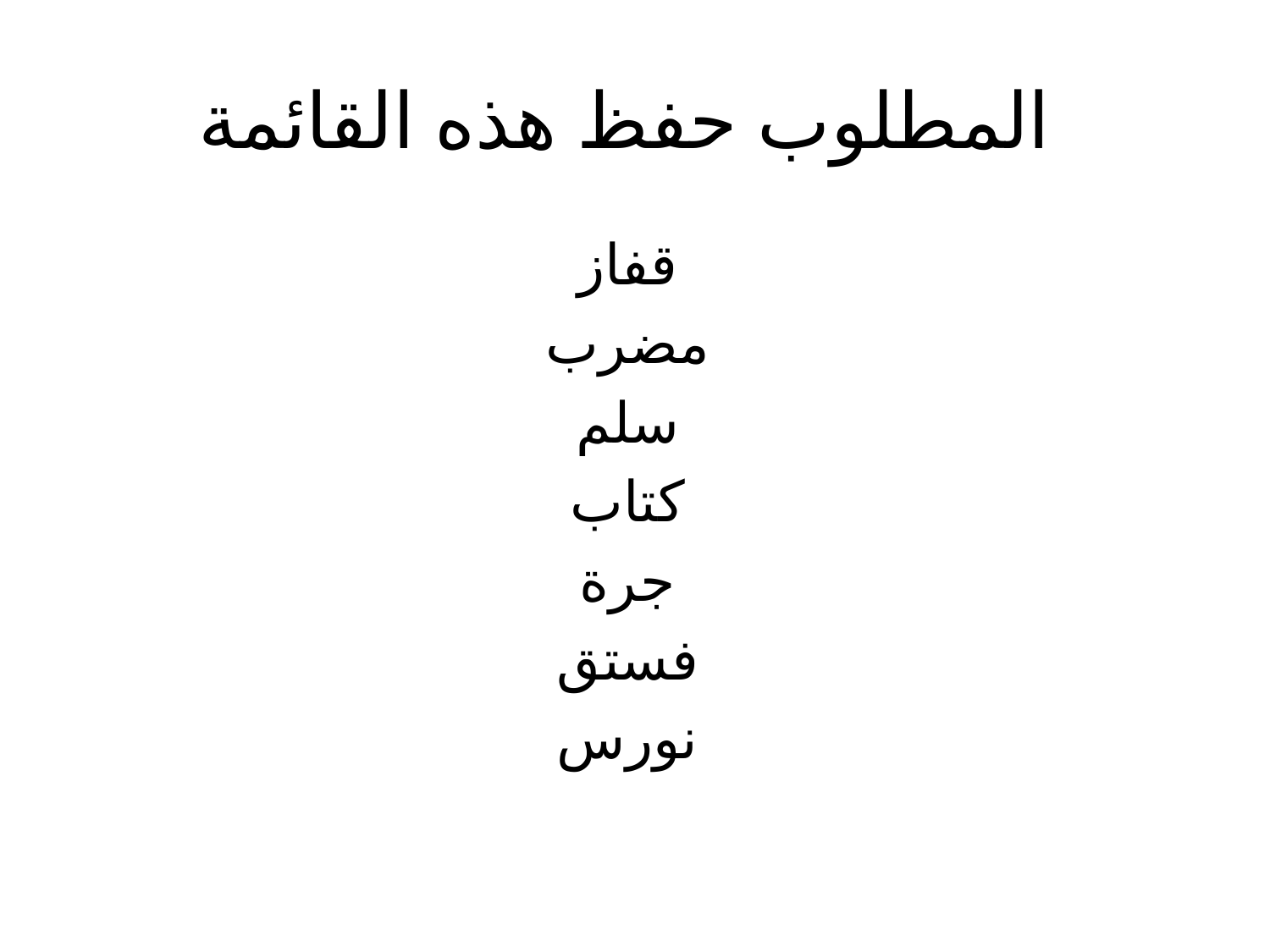

# المطلوب حفظ هذه القائمة
قفاز
مضرب
سلم
كتاب
جرة
فستق
نورس